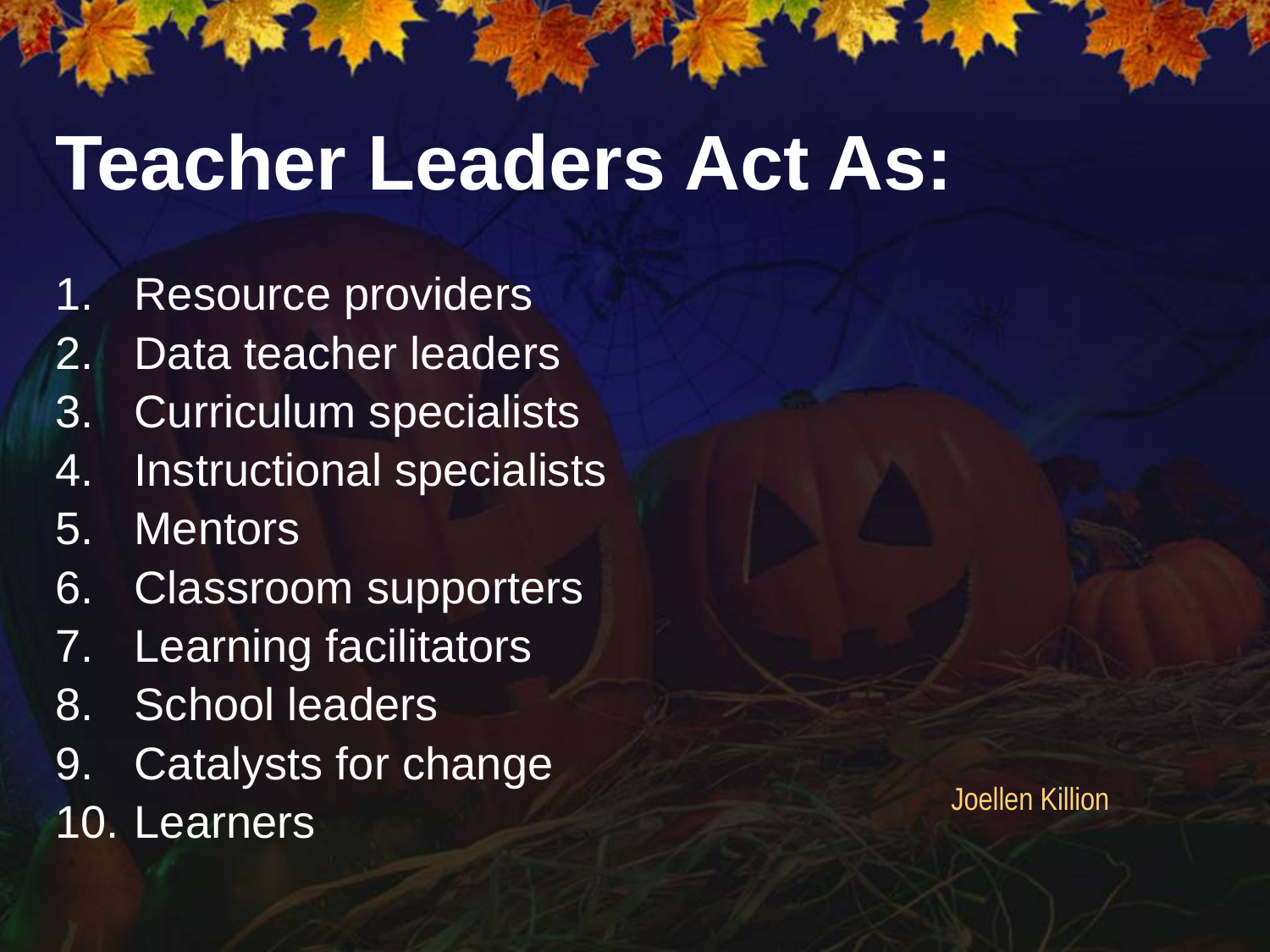

# Teacher Leaders Act As:
Resource providers
Data teacher leaders
Curriculum specialists
Instructional specialists
Mentors
Classroom supporters
Learning facilitators
School leaders
Catalysts for change
Learners
Joellen Killion